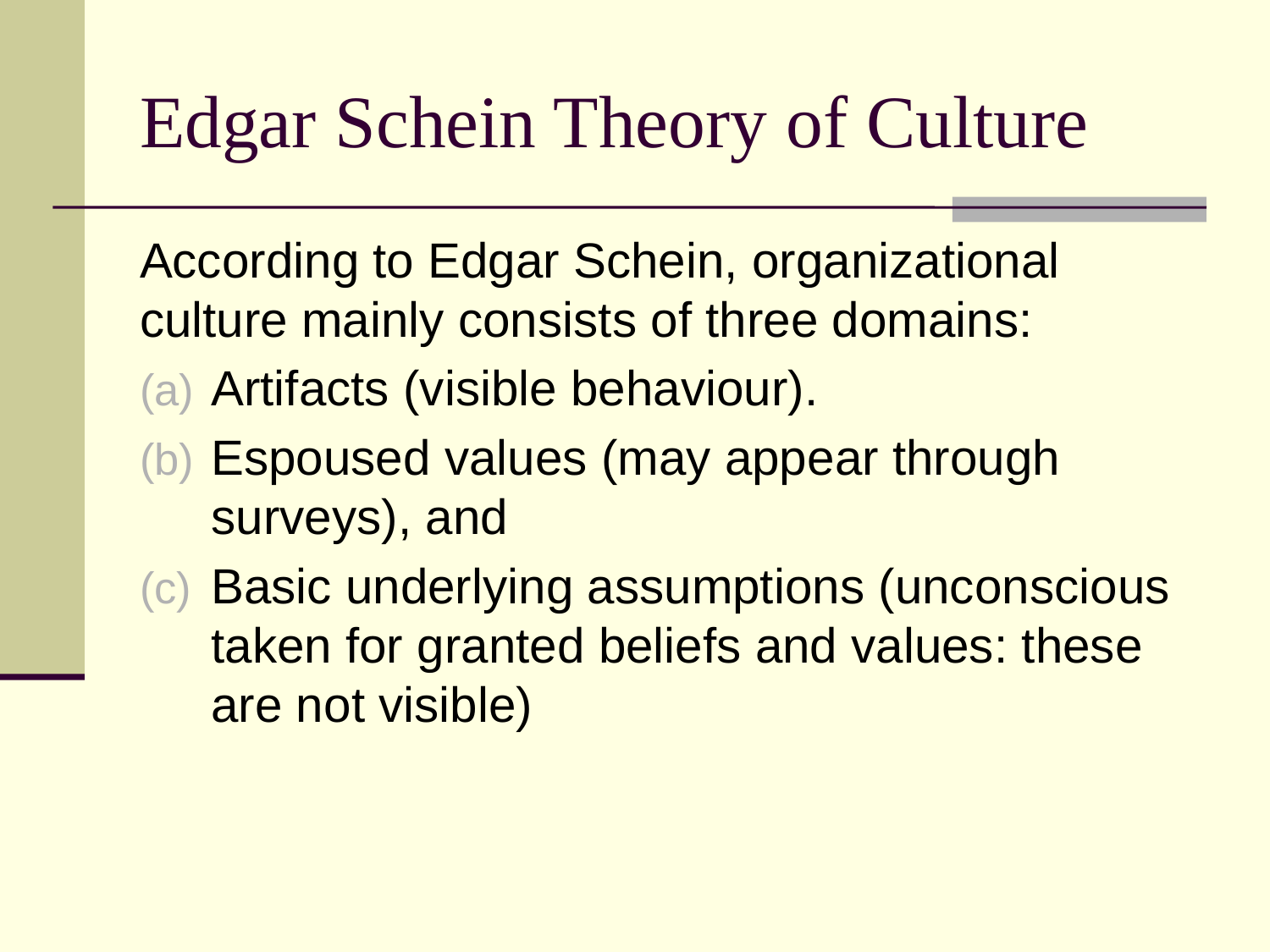

# Edgar Schein Theory of Culture
According to Edgar Schein, organizational culture mainly consists of three domains:
Artifacts (visible behaviour).
Espoused values (may appear through surveys), and
Basic underlying assumptions (unconscious taken for granted beliefs and values: these are not visible)